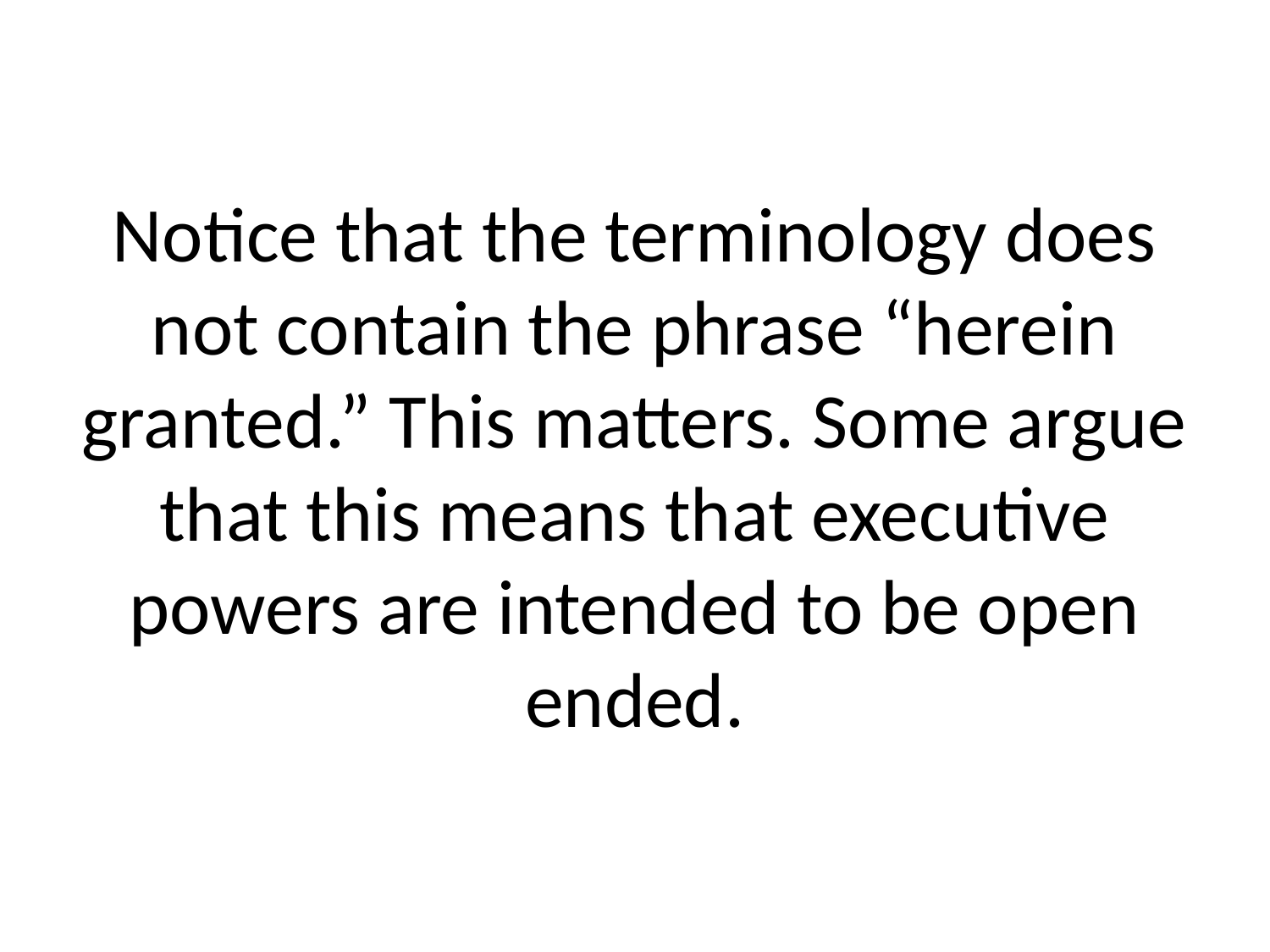

# Notice that the terminology does not contain the phrase “herein granted.” This matters. Some argue that this means that executive powers are intended to be open ended.